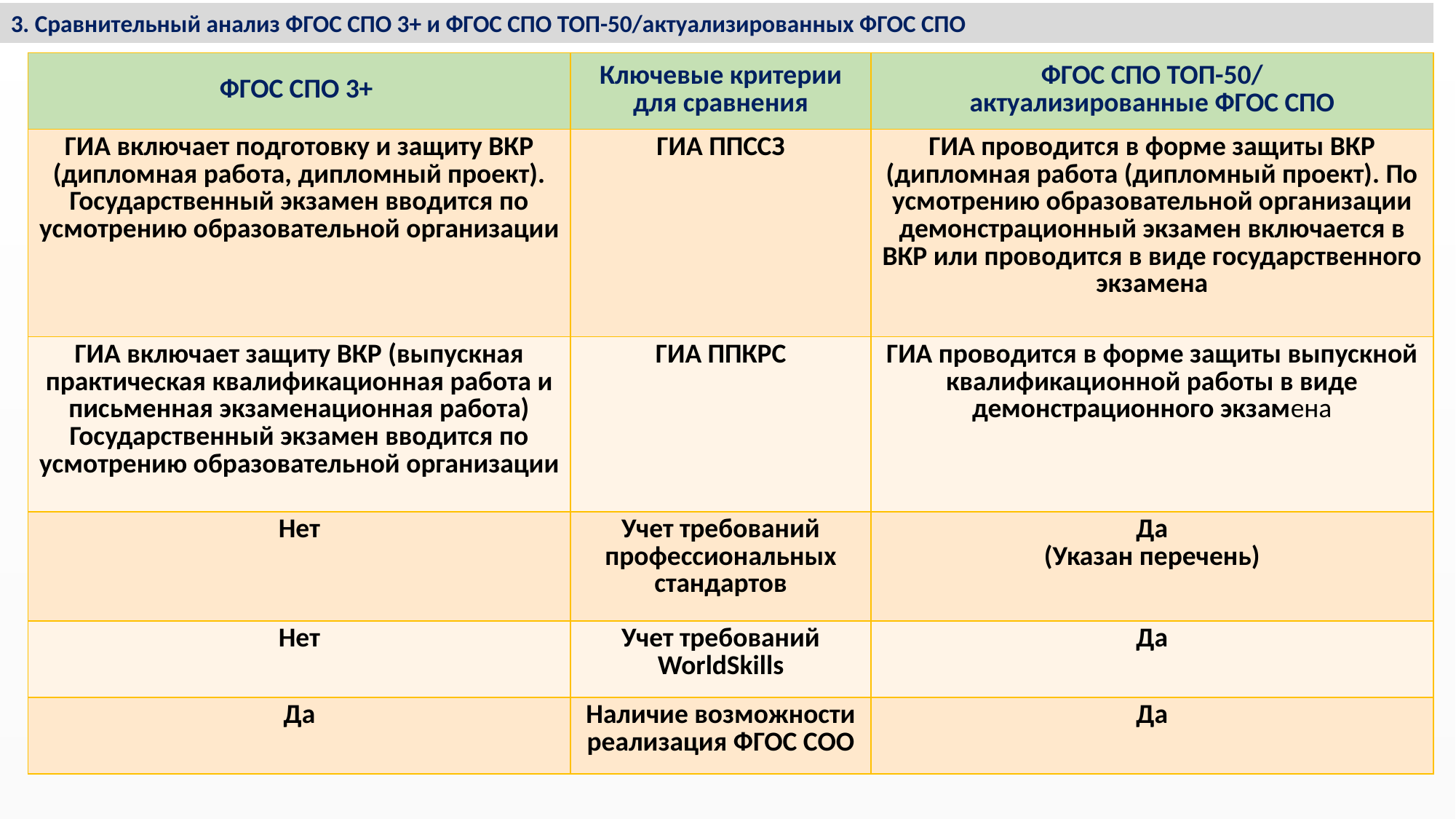

3. Сравнительный анализ ФГОС СПО 3+ и ФГОС СПО ТОП-50/актуализированных ФГОС СПО
| ФГОС СПО 3+ | Ключевые критерии для сравнения | ФГОС СПО ТОП-50/ актуализированные ФГОС СПО |
| --- | --- | --- |
| ГИА включает подготовку и защиту ВКР (дипломная работа, дипломный проект). Государственный экзамен вводится по усмотрению образовательной организации | ГИА ППССЗ | ГИА проводится в форме защиты ВКР (дипломная работа (дипломный проект). По усмотрению образовательной организации демонстрационный экзамен включается в ВКР или проводится в виде государственного экзамена |
| ГИА включает защиту ВКР (выпускная практическая квалификационная работа и письменная экзаменационная работа) Государственный экзамен вводится по усмотрению образовательной организации | ГИА ППКРС | ГИА проводится в форме защиты выпускной квалификационной работы в виде демонстрационного экзамена |
| Нет | Учет требований профессиональных стандартов | Да (Указан перечень) |
| Нет | Учет требований WorldSkills | Да |
| Да | Наличие возможности реализация ФГОС СОО | Да |